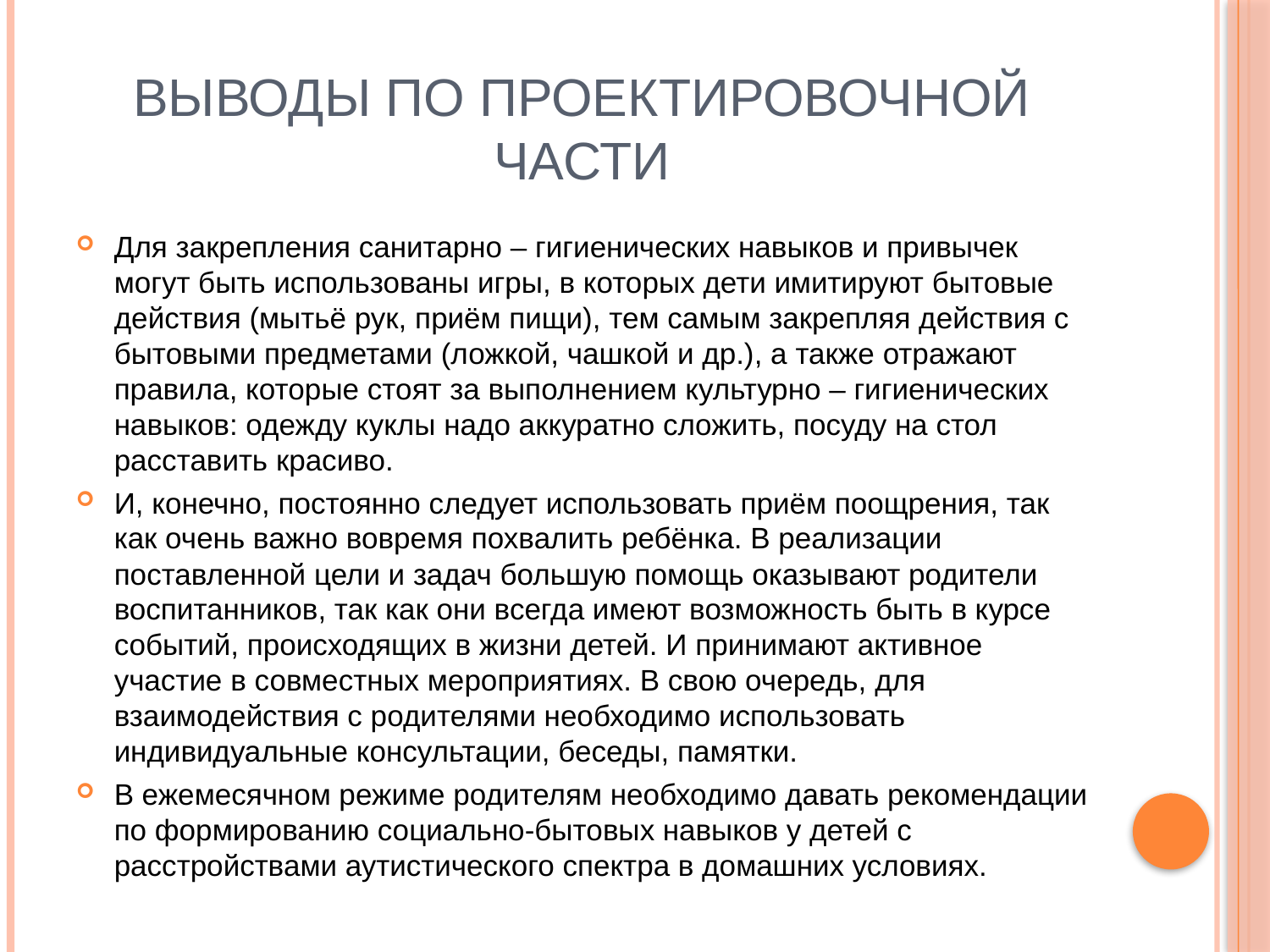

# Выводы по проектировочной части
Для закрепления санитарно – гигиенических навыков и привычек могут быть использованы игры, в которых дети имитируют бытовые действия (мытьё рук, приём пищи), тем самым закрепляя действия с бытовыми предметами (ложкой, чашкой и др.), а также отражают правила, которые стоят за выполнением культурно – гигиенических навыков: одежду куклы надо аккуратно сложить, посуду на стол расставить красиво.
И, конечно, постоянно следует использовать приём поощрения, так как очень важно вовремя похвалить ребёнка. В реализации поставленной цели и задач большую помощь оказывают родители воспитанников, так как они всегда имеют возможность быть в курсе событий, происходящих в жизни детей. И принимают активное участие в совместных мероприятиях. В свою очередь, для взаимодействия с родителями необходимо использовать индивидуальные консультации, беседы, памятки.
В ежемесячном режиме родителям необходимо давать рекомендации по формированию социально-бытовых навыков у детей с расстройствами аутистического спектра в домашних условиях.